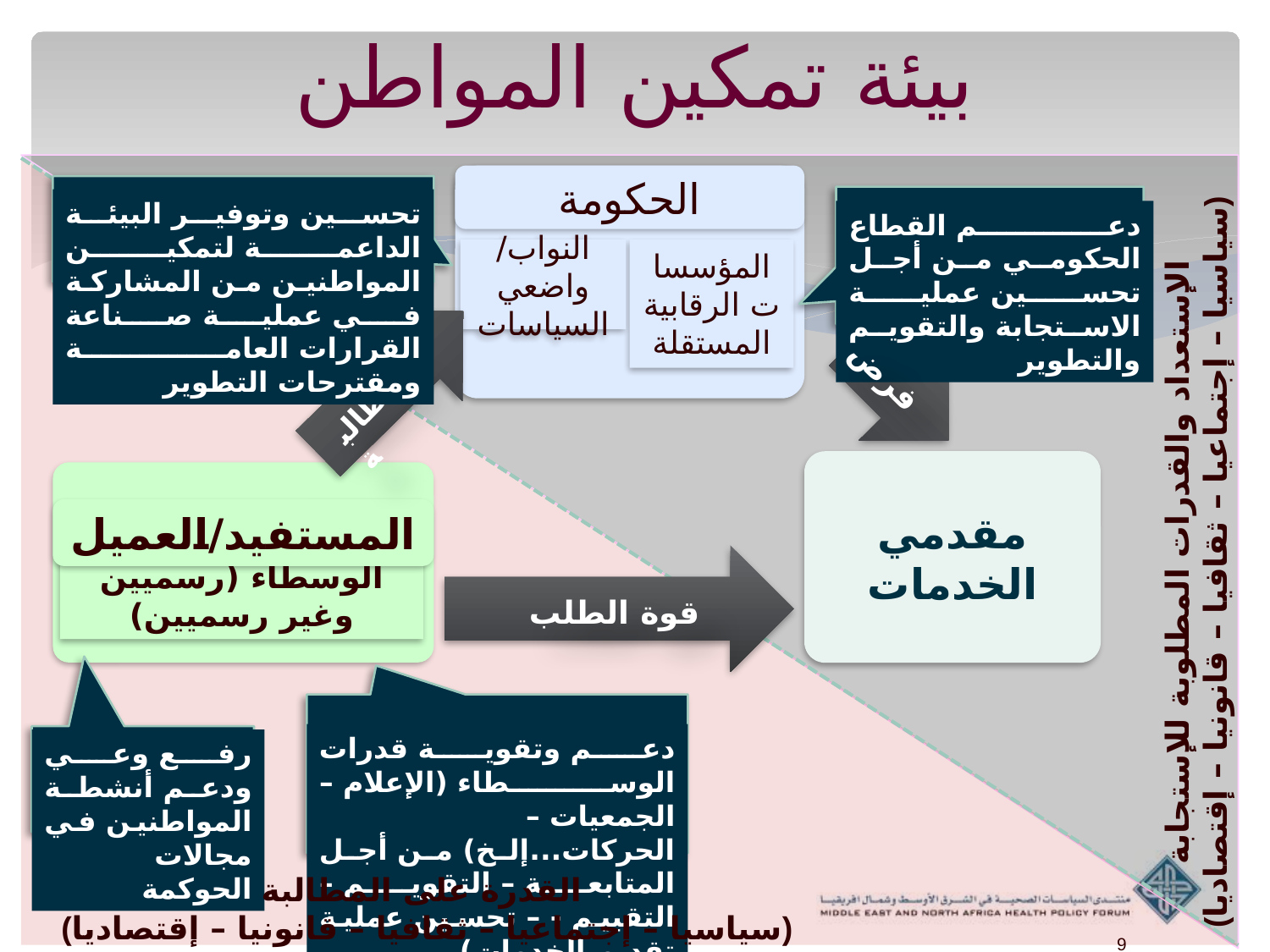

بيئة تمكين المواطن

الحكومة
النواب/واضعي السياسات
المؤسسات الرقابية المستقلة

تحسين وتوفير البيئة الداعمة لتمكين المواطنين من المشاركة في عملية صناعة القرارات العامة ومقترحات التطوير

دعم القطاع الحكومي من أجل تحسين عملية الاستجابة والتقويم والتطوير

فرض
المطالبة
مقدمي الخدمات

المستفيد/العميل
الوسطاء (رسميين وغير رسميين)
الإستعداد والقدرات المطلوبة للإستجابة
(سياسيا – إجتماعيا – ثقافيا – قانونيا – إقتصاديا)

قوة الطلب

دعم وتقوية قدرات الوسطاء (الإعلام – الجمعيات – الحركات...إلخ) من أجل المتابعة – التقويم – التقييم - – تحسين عملية تقديم الخدمات)

رفع وعي ودعم أنشطة المواطنين في مجالات الحوكمة
القدرة على المطالبة
(سياسيا – إجتماعيا – ثقافيا – قانونيا – إقتصاديا)
9